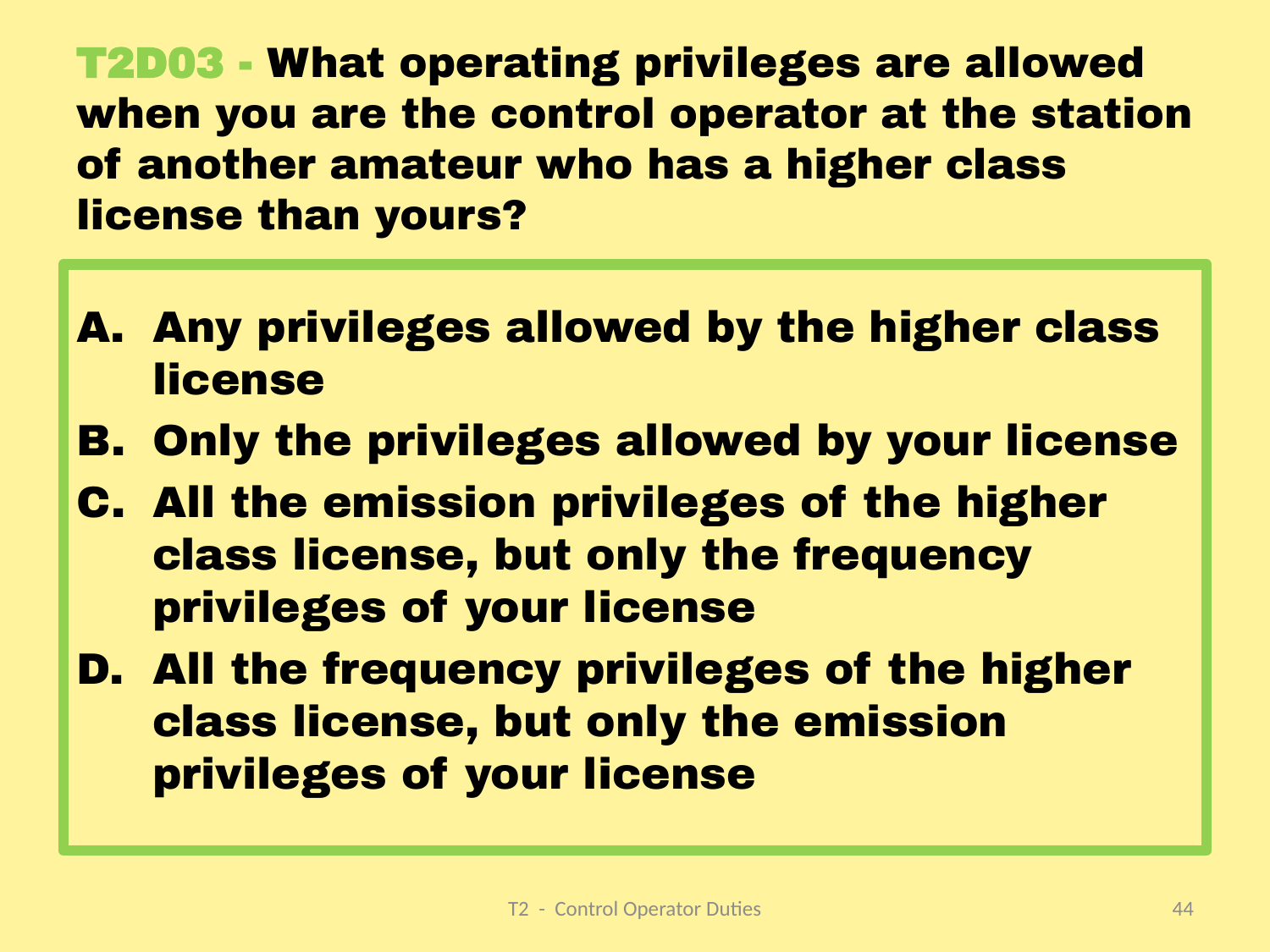

# T2D03 - What operating privileges are allowed when you are the control operator at the station of another amateur who has a higher class license than yours?

Any privileges allowed by the higher class license
Only the privileges allowed by your license
All the emission privileges of the higher class license, but only the frequency privileges of your license
All the frequency privileges of the higher class license, but only the emission privileges of your license

T2  -  Control Operator Duties
44